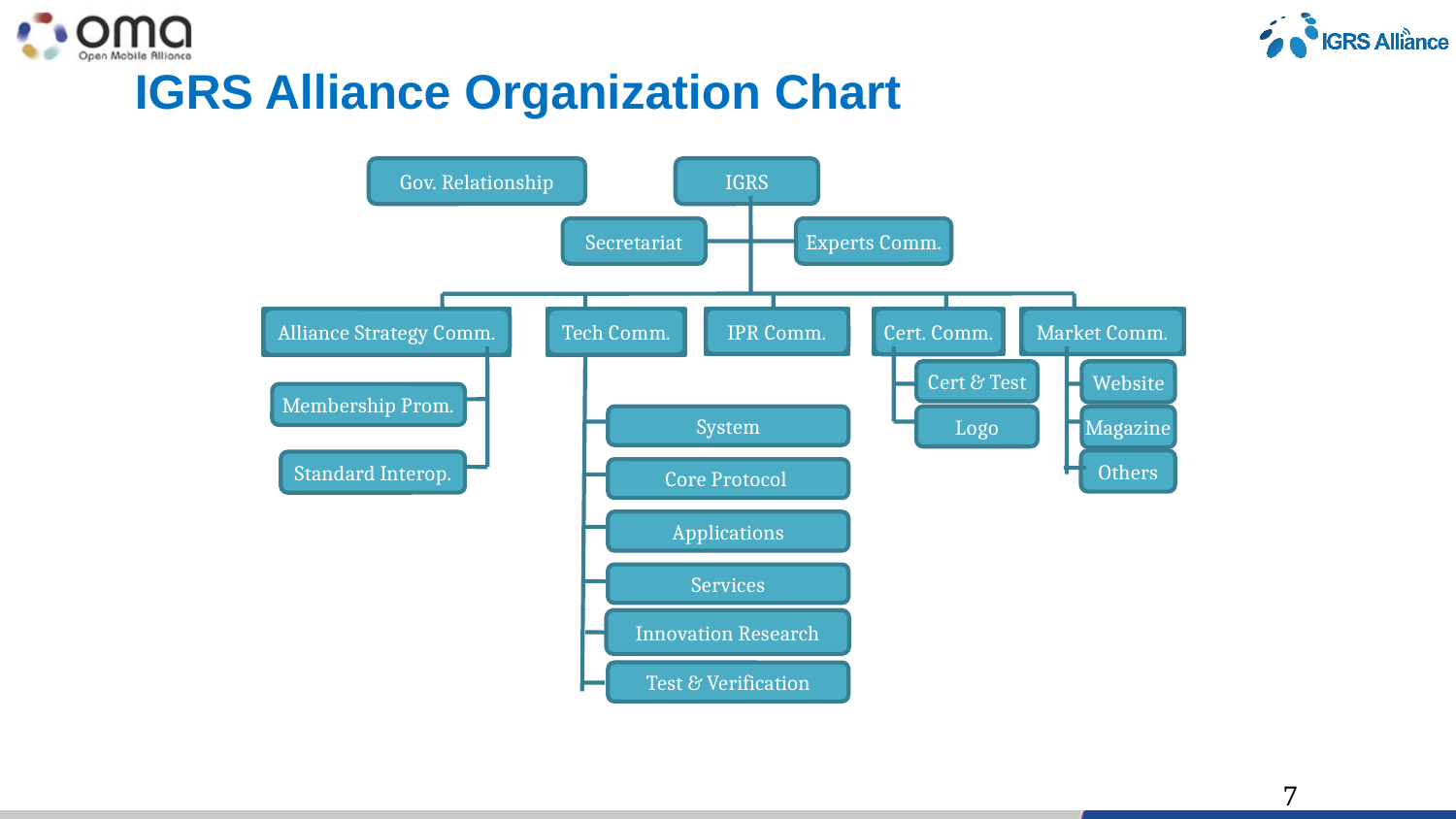

# IGRS Alliance Organization Chart

Gov. Relationship
IGRS

Secretariat
Experts Comm.

IPR Comm.

Cert. Comm.

Market Comm.

Alliance Strategy Comm.

Tech Comm.

Cert & Test
Website

Membership Prom.

System
Logo
Magazine

Others
Standard Interop.
Core Protocol

Applications

Services

Innovation Research

Test & Verification

	 7